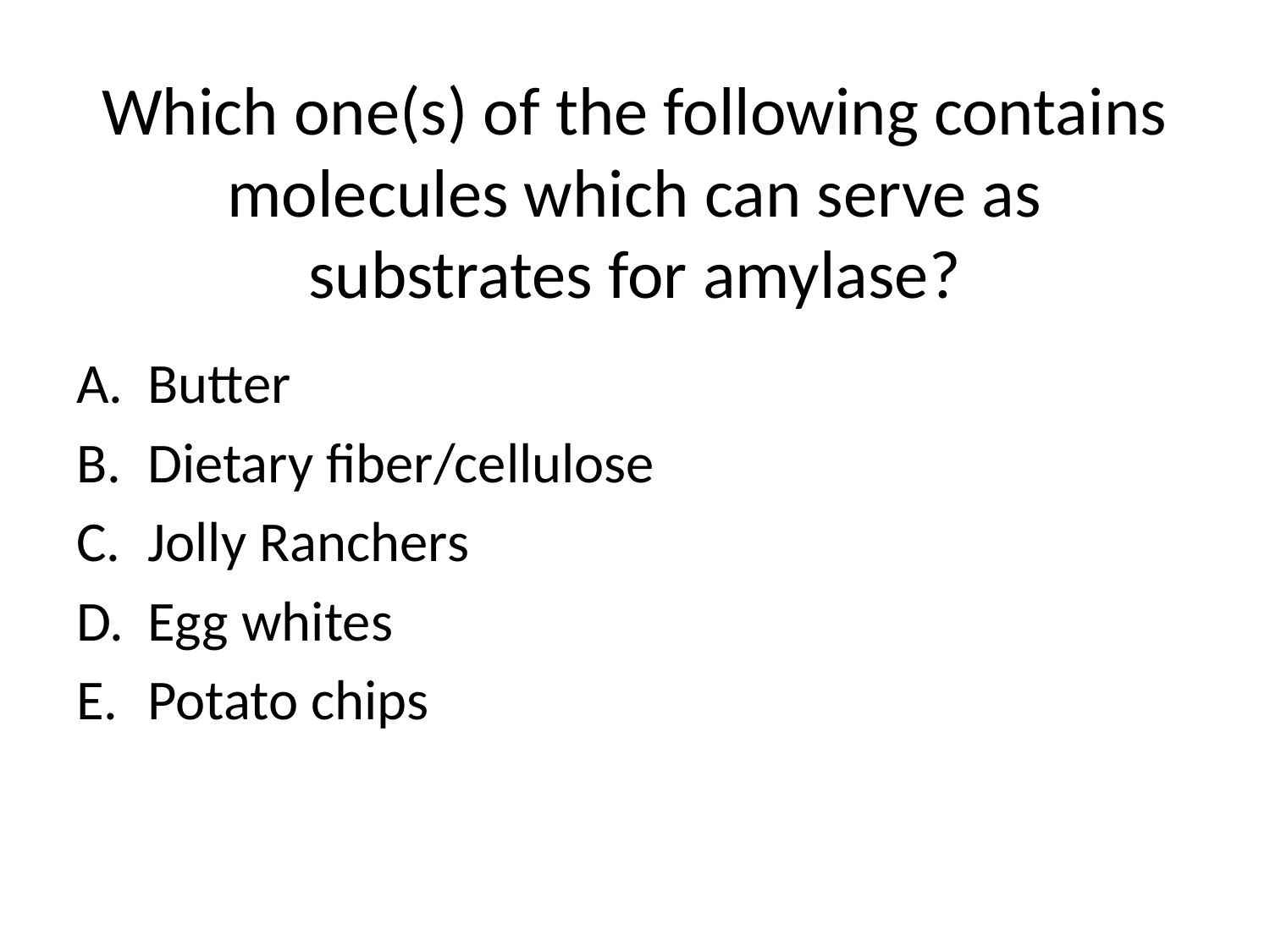

# Which one(s) of the following contains molecules which can serve as substrates for amylase?
Butter
Dietary fiber/cellulose
Jolly Ranchers
Egg whites
Potato chips